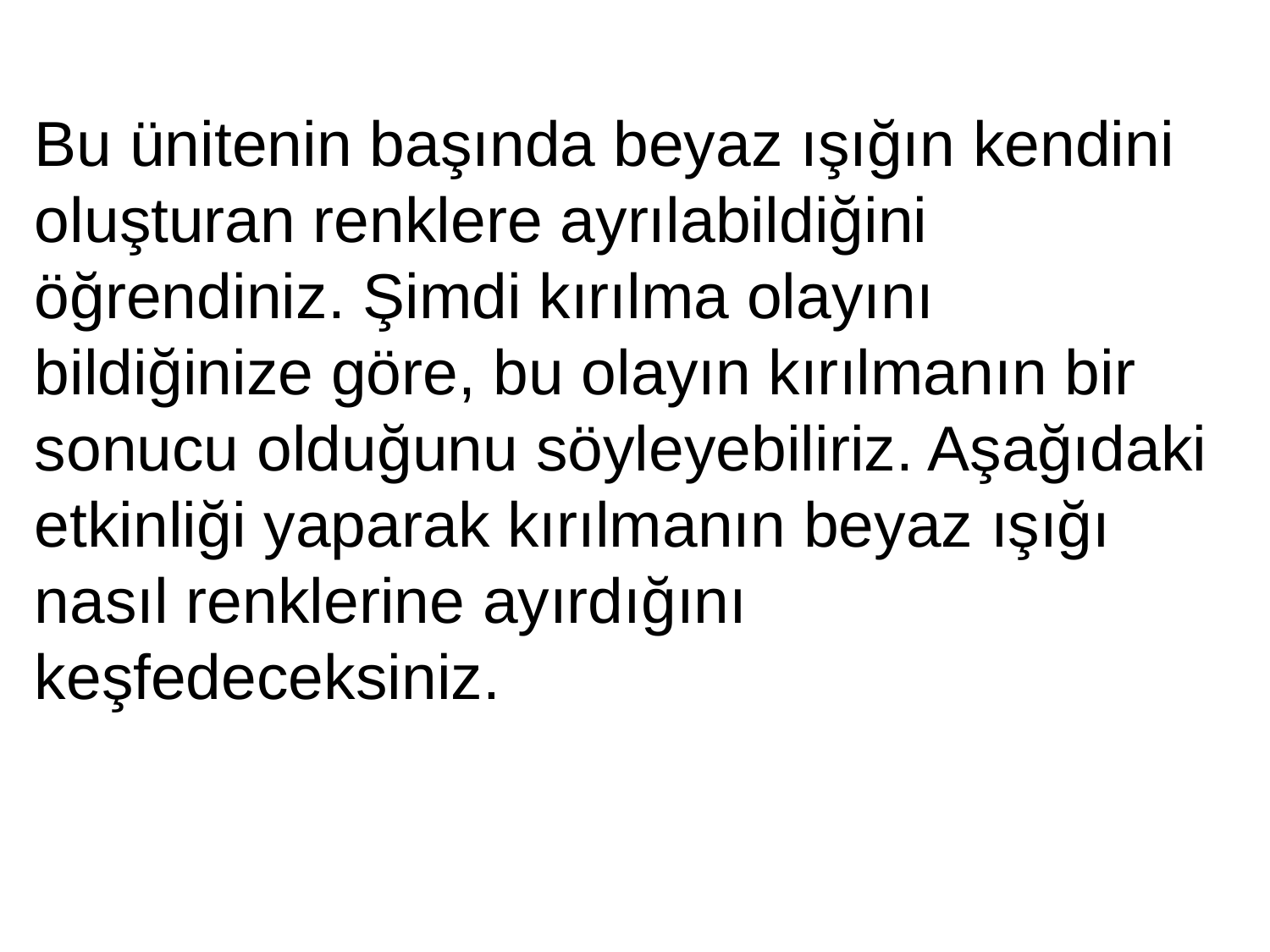

Bu ünitenin başında beyaz ışığın kendini oluşturan renklere ayrılabildiğini öğrendiniz. Şimdi kırılma olayını bildiğinize göre, bu olayın kırılmanın bir sonucu olduğunu söyleyebiliriz. Aşağıdaki etkinliği yaparak kırılmanın beyaz ışığı nasıl renklerine ayırdığını keşfedeceksiniz.